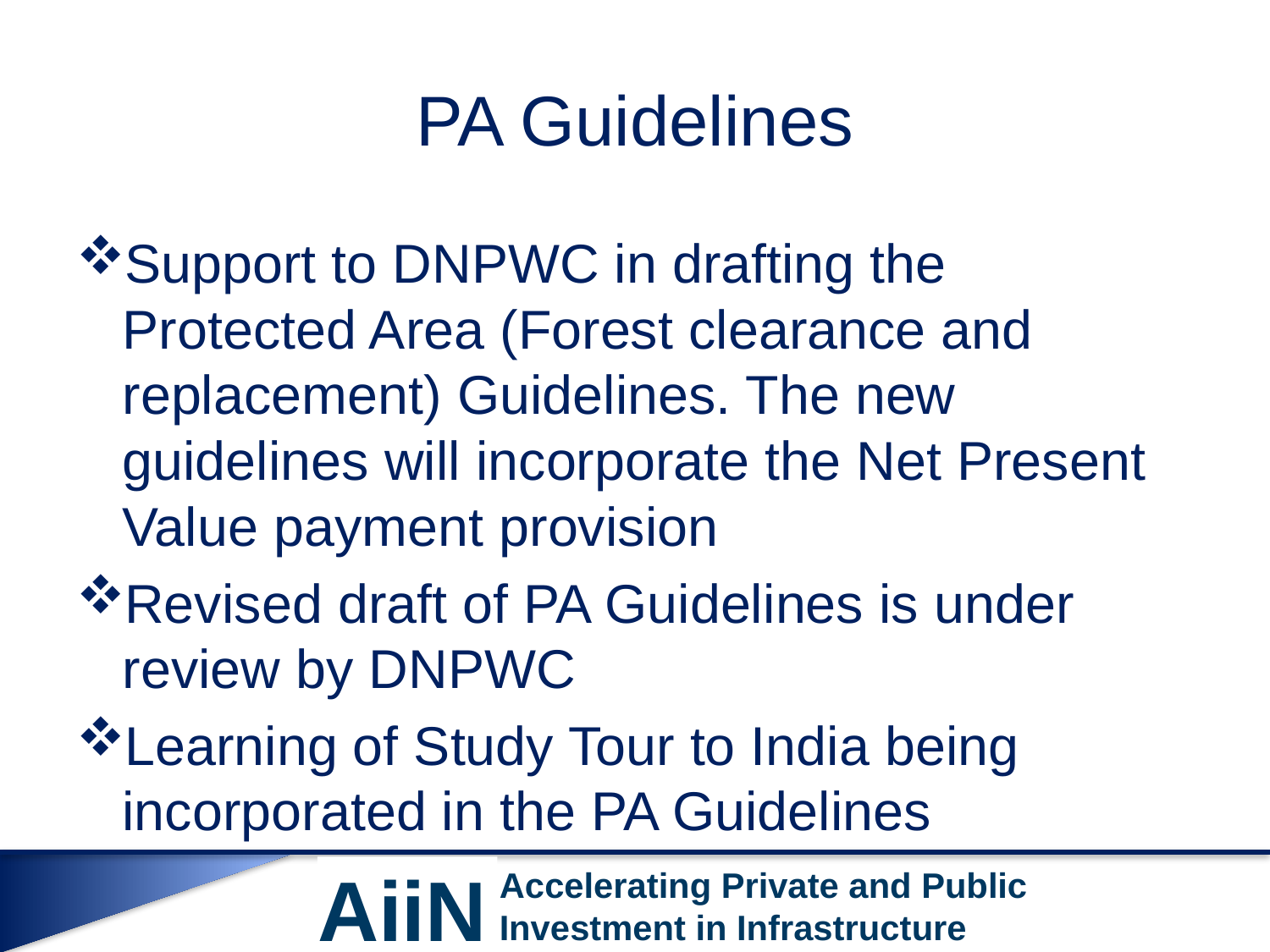

# PA Guidelines
Support to DNPWC in drafting the Protected Area (Forest clearance and replacement) Guidelines. The new guidelines will incorporate the Net Present Value payment provision
Revised draft of PA Guidelines is under review by DNPWC
Learning of Study Tour to India being incorporated in the PA Guidelines